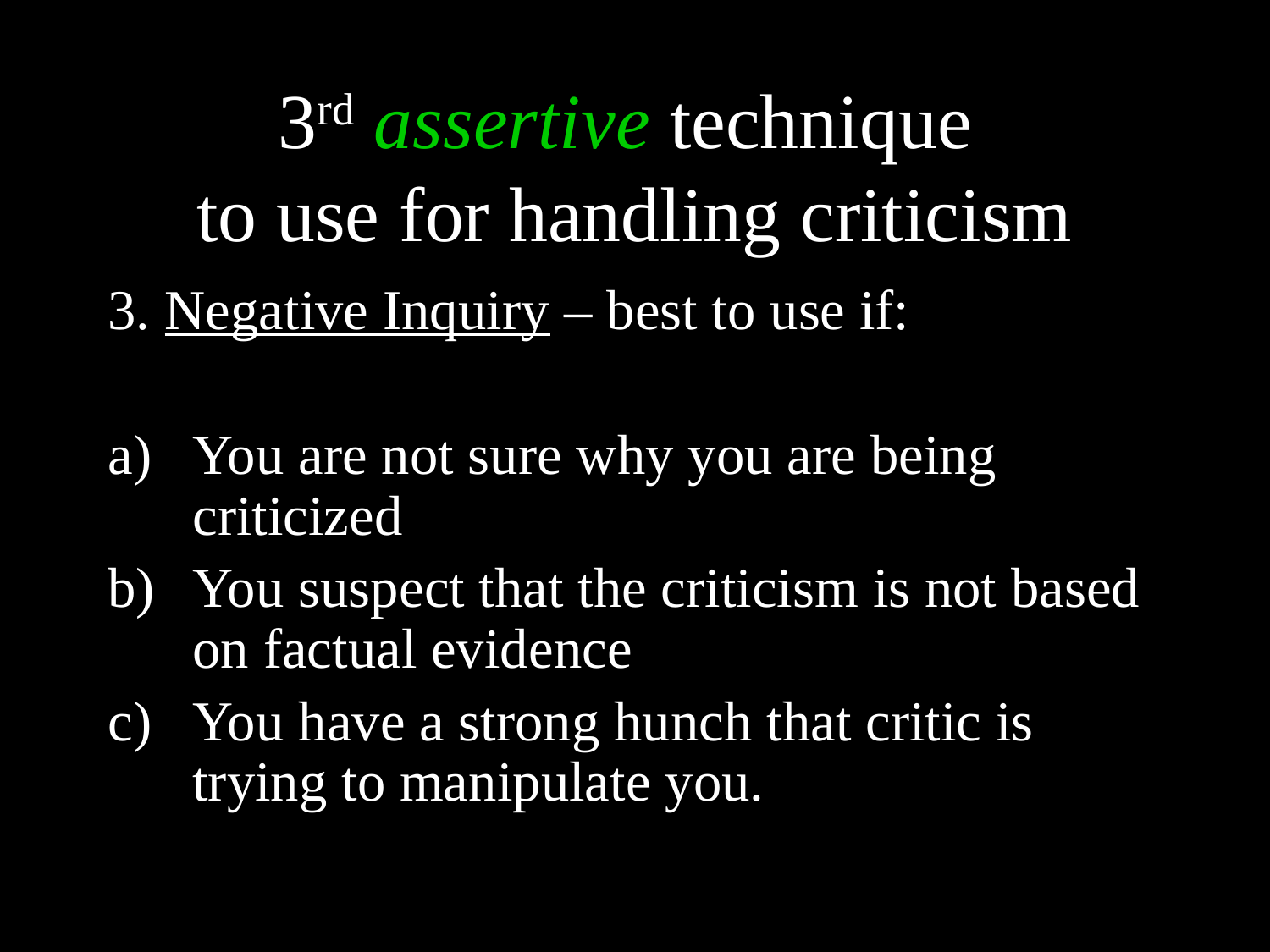

# 3rd assertive technique to use for handling criticism
3. Negative Inquiry – best to use if:

You are not sure why you are being criticized
You suspect that the criticism is not based on factual evidence
You have a strong hunch that critic is trying to manipulate you.